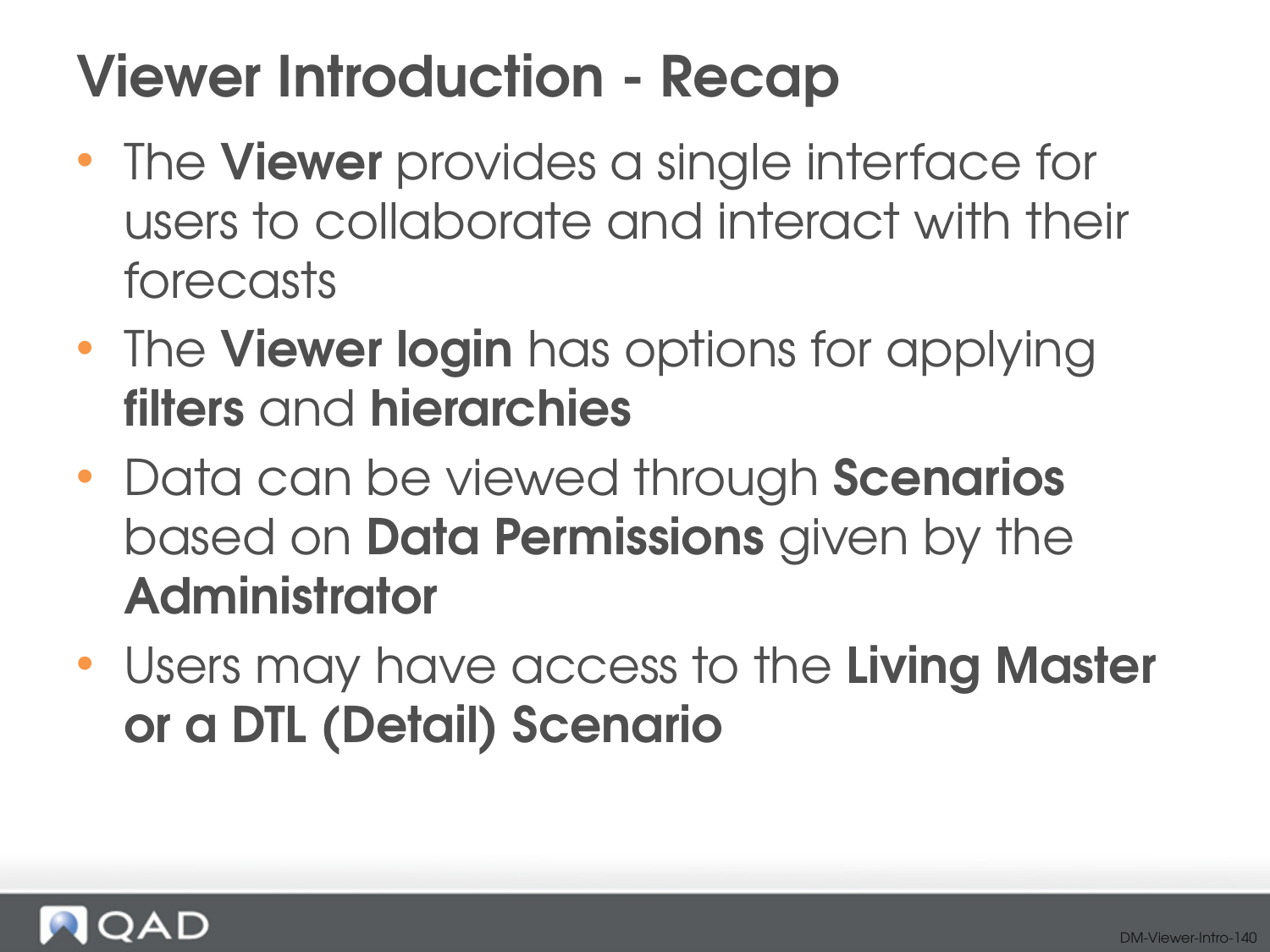

# Viewer Introduction - Recap
The Viewer provides a single interface for users to collaborate and interact with their forecasts
The Viewer login has options for applying filters and hierarchies
Data can be viewed through Scenarios based on Data Permissions given by the Administrator
Users may have access to the Living Master or a DTL (Detail) Scenario
DM-Viewer-Intro-140